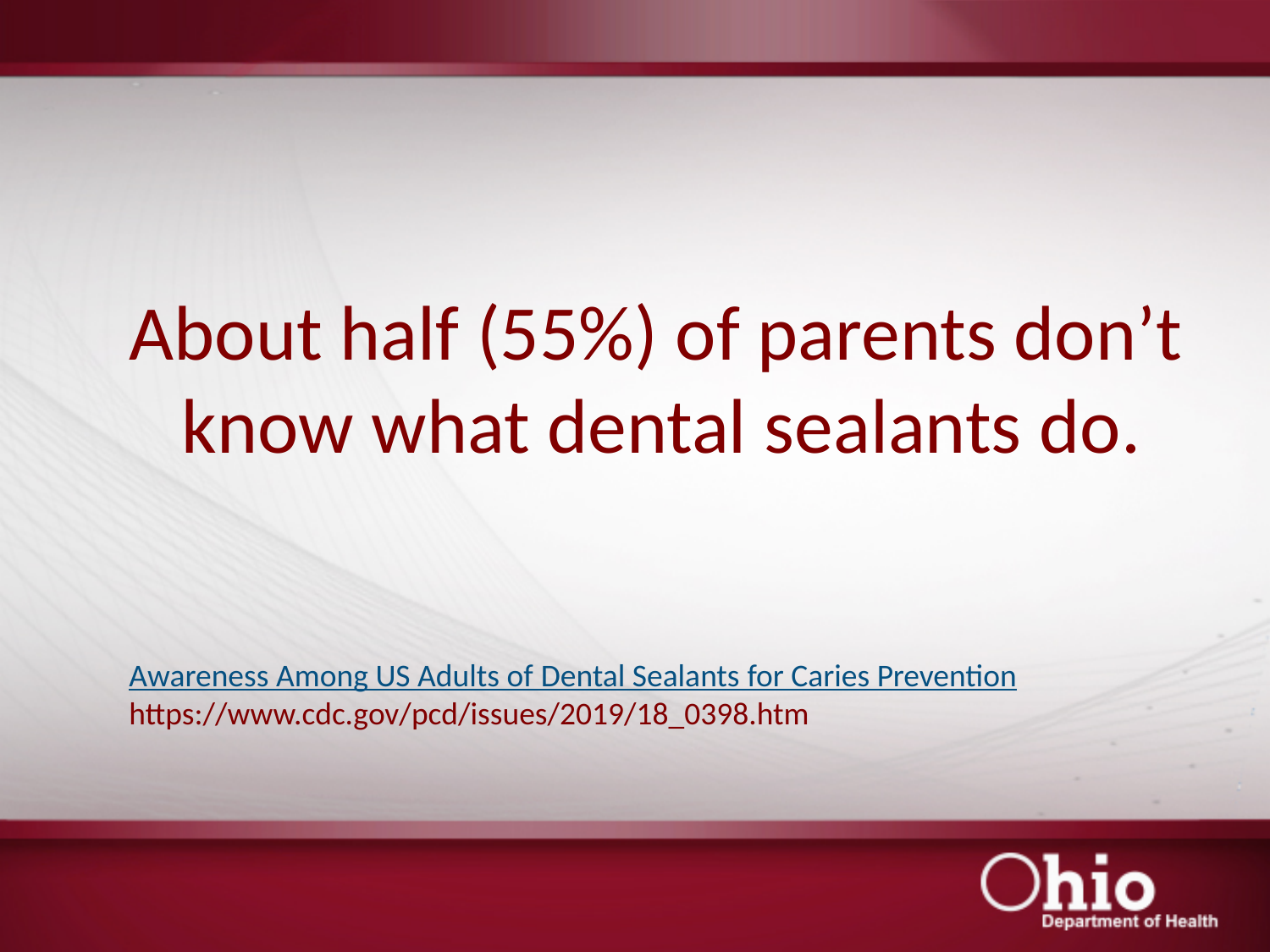

# About half (55%) of parents don’t know what dental sealants do. Awareness Among US Adults of Dental Sealants for Caries Prevention https://www.cdc.gov/pcd/issues/2019/18_0398.htm